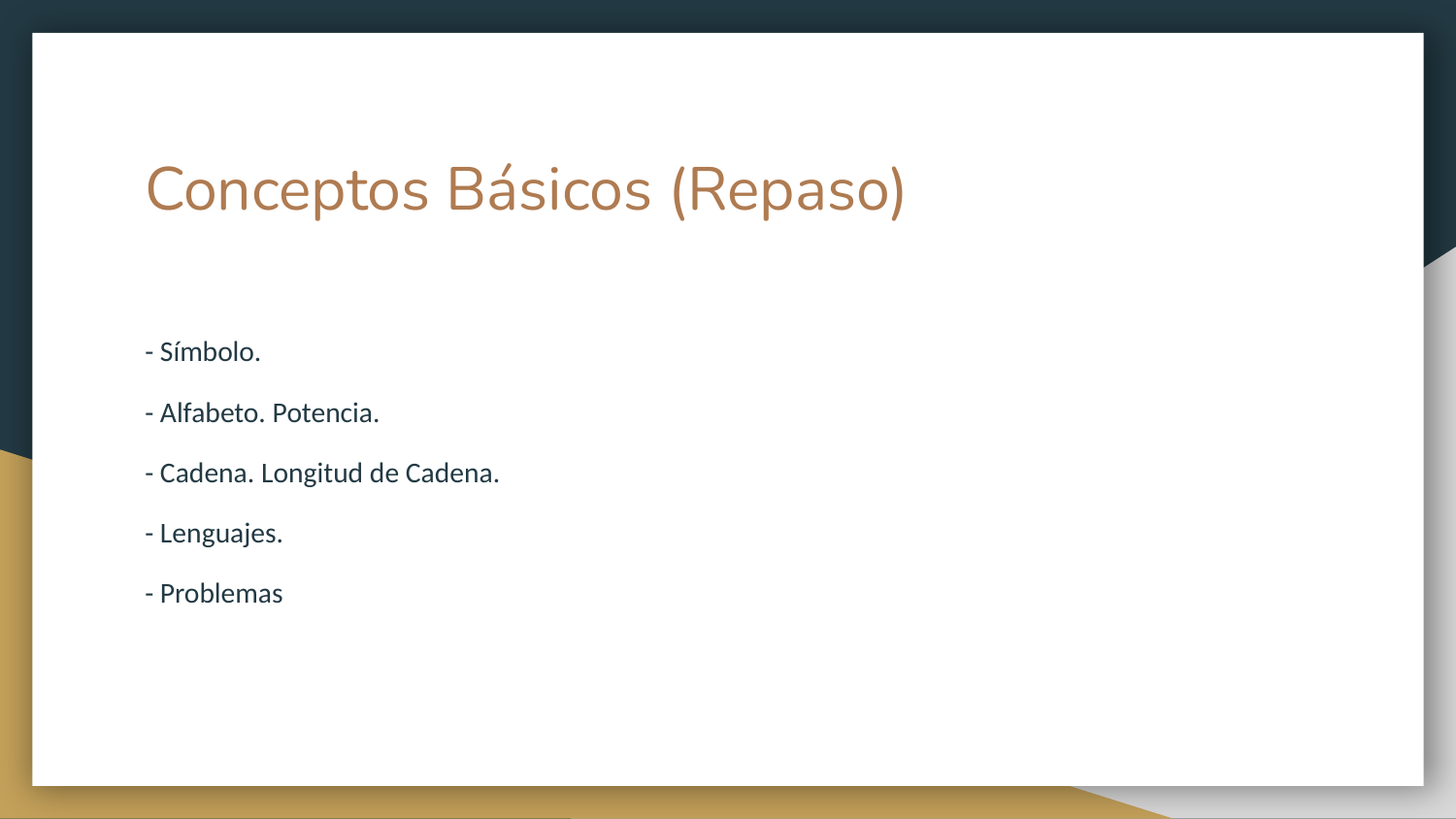

# Conceptos Básicos (Repaso)
- Símbolo.
- Alfabeto. Potencia.
- Cadena. Longitud de Cadena.
- Lenguajes.
- Problemas